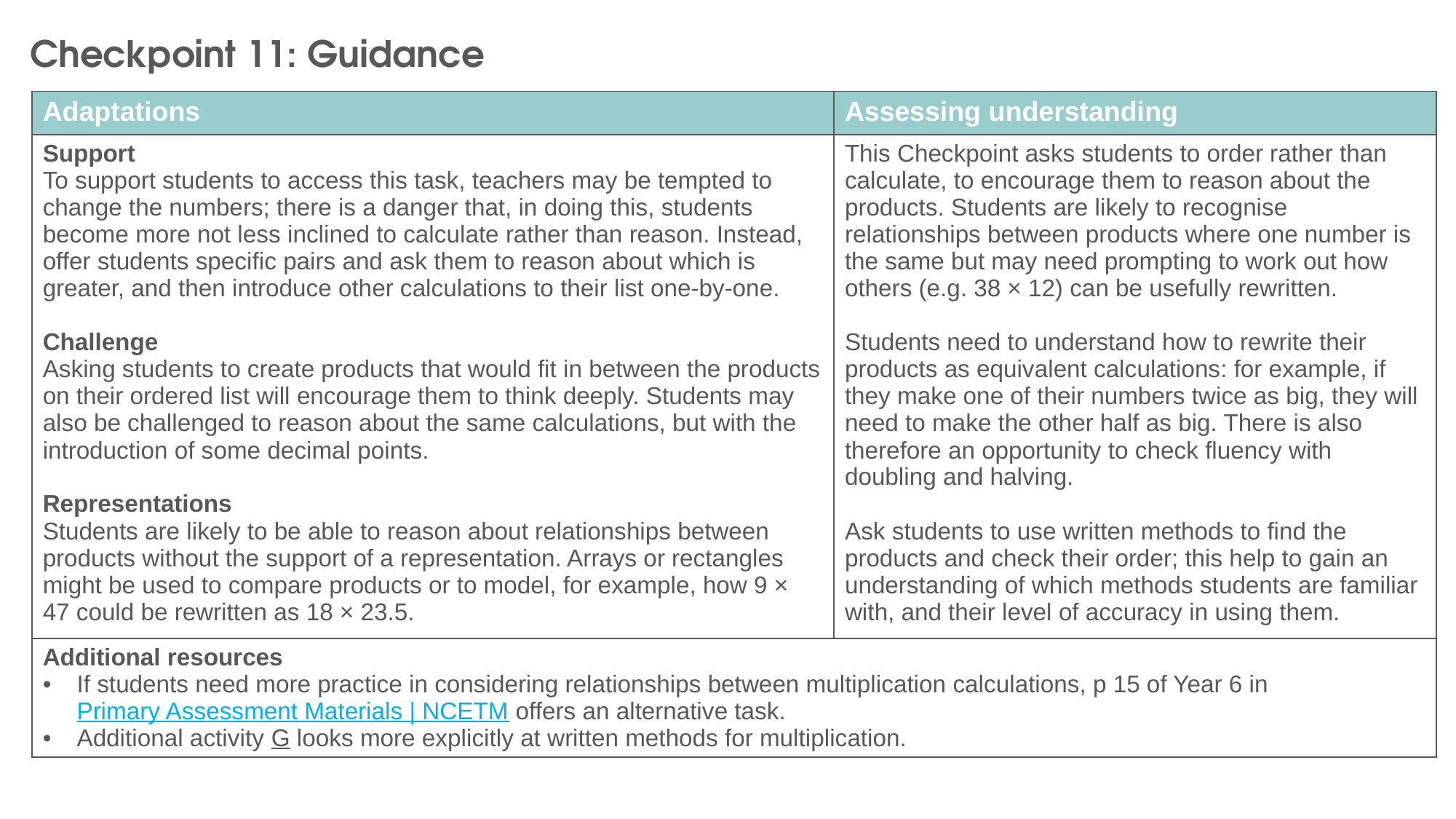

Checkpoint 11: Guidance
| Adaptations | Assessing understanding |
| --- | --- |
| Support To support students to access this task, teachers may be tempted to change the numbers; there is a danger that, in doing this, students become more not less inclined to calculate rather than reason. Instead, offer students specific pairs and ask them to reason about which is greater, and then introduce other calculations to their list one-by-one. Challenge Asking students to create products that would fit in between the products on their ordered list will encourage them to think deeply. Students may also be challenged to reason about the same calculations, but with the introduction of some decimal points. Representations Students are likely to be able to reason about relationships between products without the support of a representation. Arrays or rectangles might be used to compare products or to model, for example, how 9 × 47 could be rewritten as 18 × 23.5. | This Checkpoint asks students to order rather than calculate, to encourage them to reason about the products. Students are likely to recognise relationships between products where one number is the same but may need prompting to work out how others (e.g. 38 × 12) can be usefully rewritten. Students need to understand how to rewrite their products as equivalent calculations: for example, if they make one of their numbers twice as big, they will need to make the other half as big. There is also therefore an opportunity to check fluency with doubling and halving. Ask students to use written methods to find the products and check their order; this help to gain an understanding of which methods students are familiar with, and their level of accuracy in using them. |
| Additional resources If students need more practice in considering relationships between multiplication calculations, p 15 of Year 6 in Primary Assessment Materials | NCETM offers an alternative task. Additional activity G looks more explicitly at written methods for multiplication. |  |